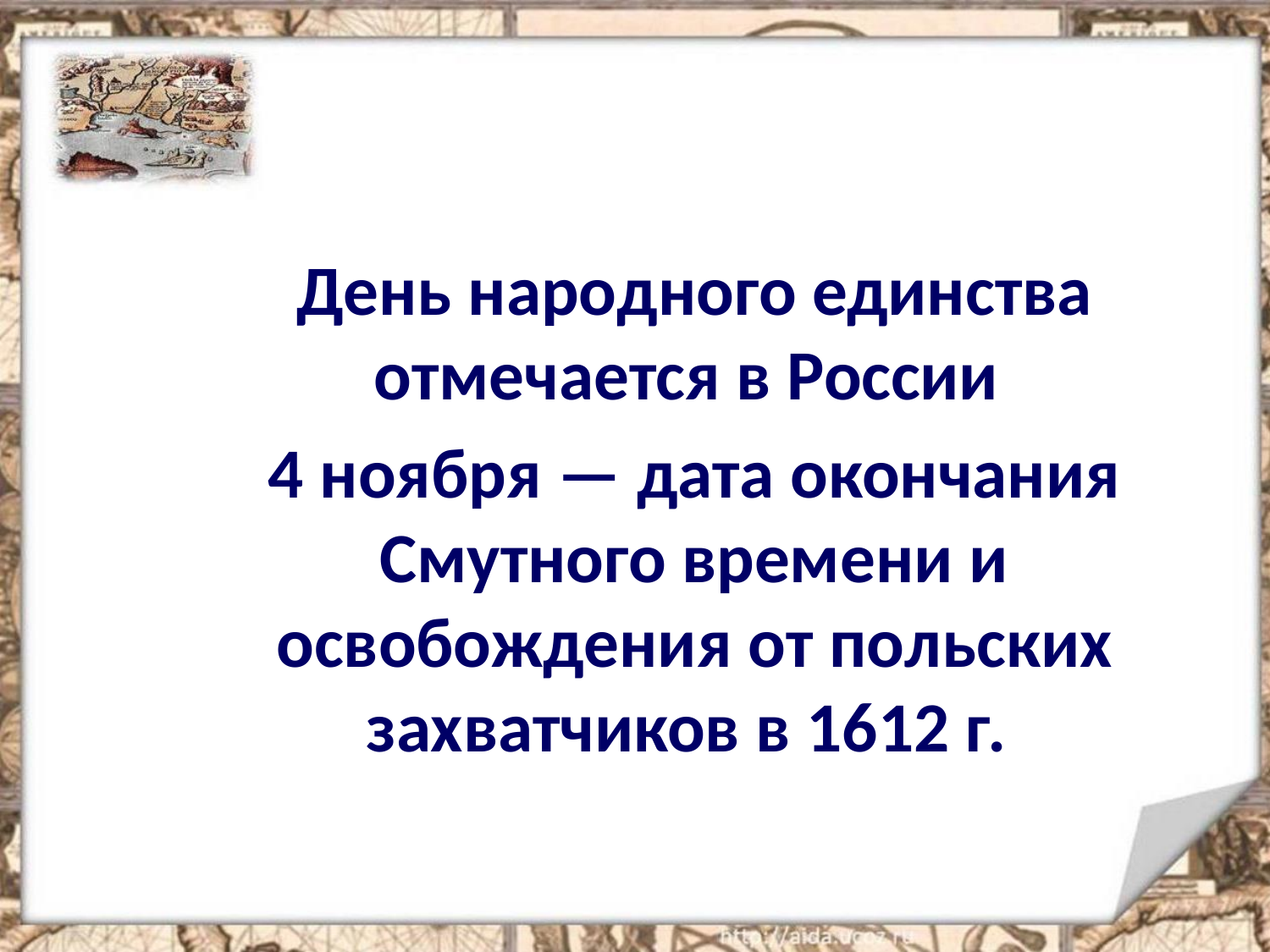

День народного единства отмечается в России
   4 ноября — дата окончания Смутного времени и освобождения от польских захватчиков в 1612 г.